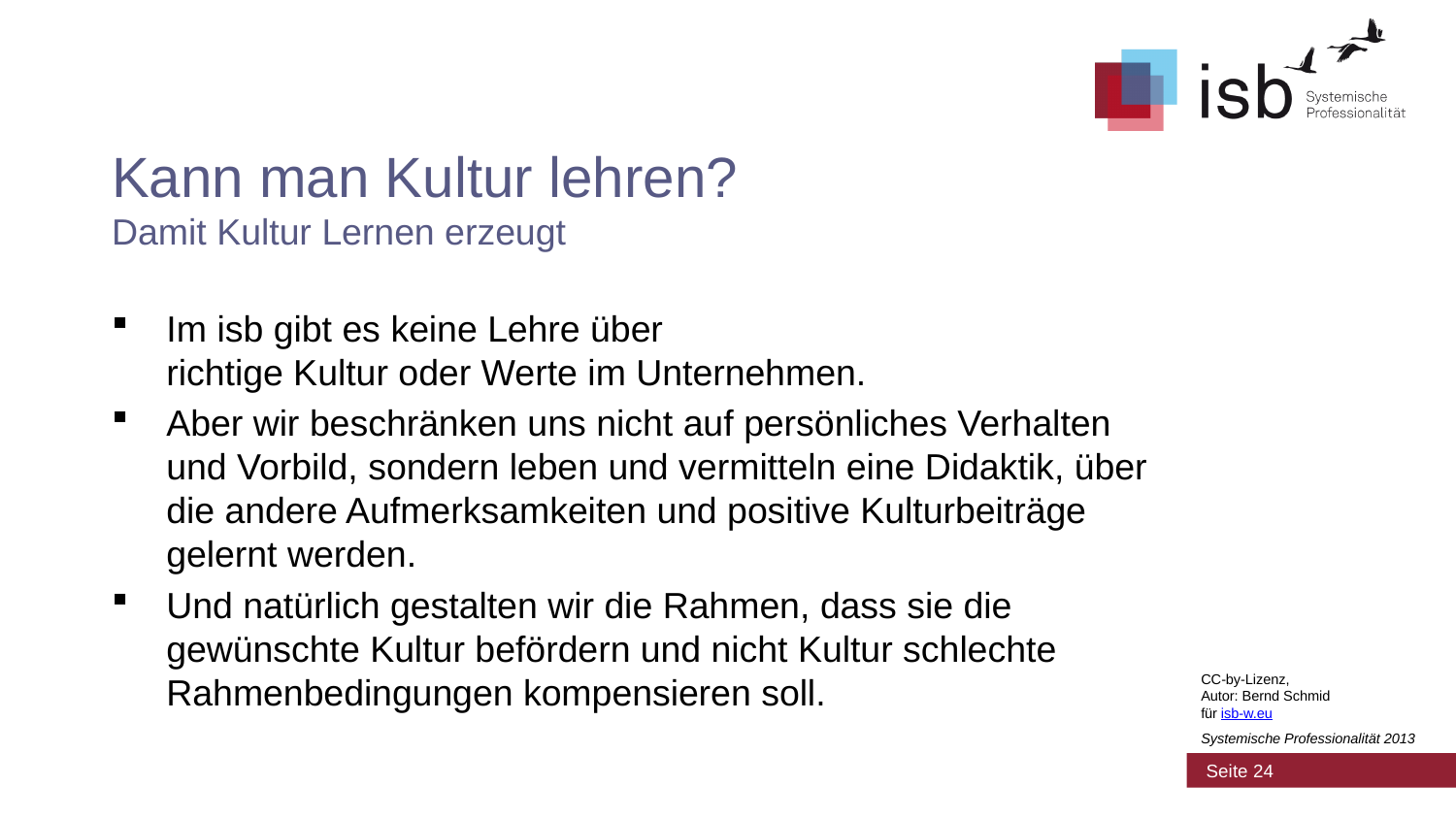

# Kann man Kultur lehren? Damit Kultur Lernen erzeugt

Im isb gibt es keine Lehre über
richtige Kultur oder Werte im Unternehmen.
Aber wir beschränken uns nicht auf persönliches Verhalten und Vorbild, sondern leben und vermitteln eine Didaktik, über die andere Aufmerksamkeiten und positive Kulturbeiträge gelernt werden.
Und natürlich gestalten wir die Rahmen, dass sie die gewünschte Kultur befördern und nicht Kultur schlechte Rahmenbedingungen kompensieren soll.

CC-by-Lizenz,
Autor: Bernd Schmid
für isb-w.eu
Systemische Professionalität 2013
 Seite 24